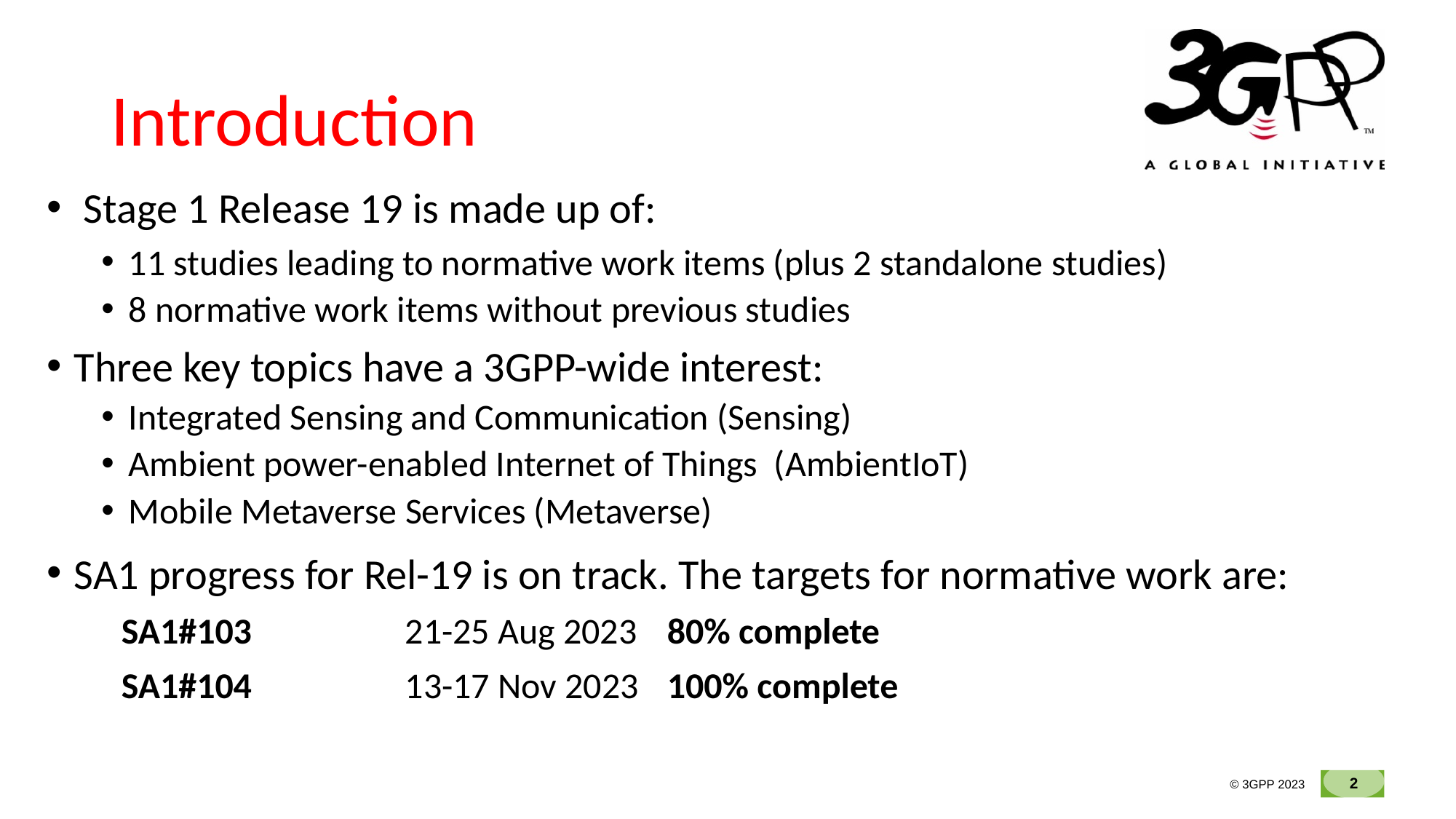

# Introduction
 Stage 1 Release 19 is made up of:
11 studies leading to normative work items (plus 2 standalone studies)
8 normative work items without previous studies
Three key topics have a 3GPP-wide interest:
Integrated Sensing and Communication (Sensing)
Ambient power-enabled Internet of Things  (AmbientIoT)
Mobile Metaverse Services (Metaverse)
SA1 progress for Rel-19 is on track. The targets for normative work are:
SA1#103	        21-25 Aug 2023	80% complete
SA1#104	        13-17 Nov 2023	100% complete